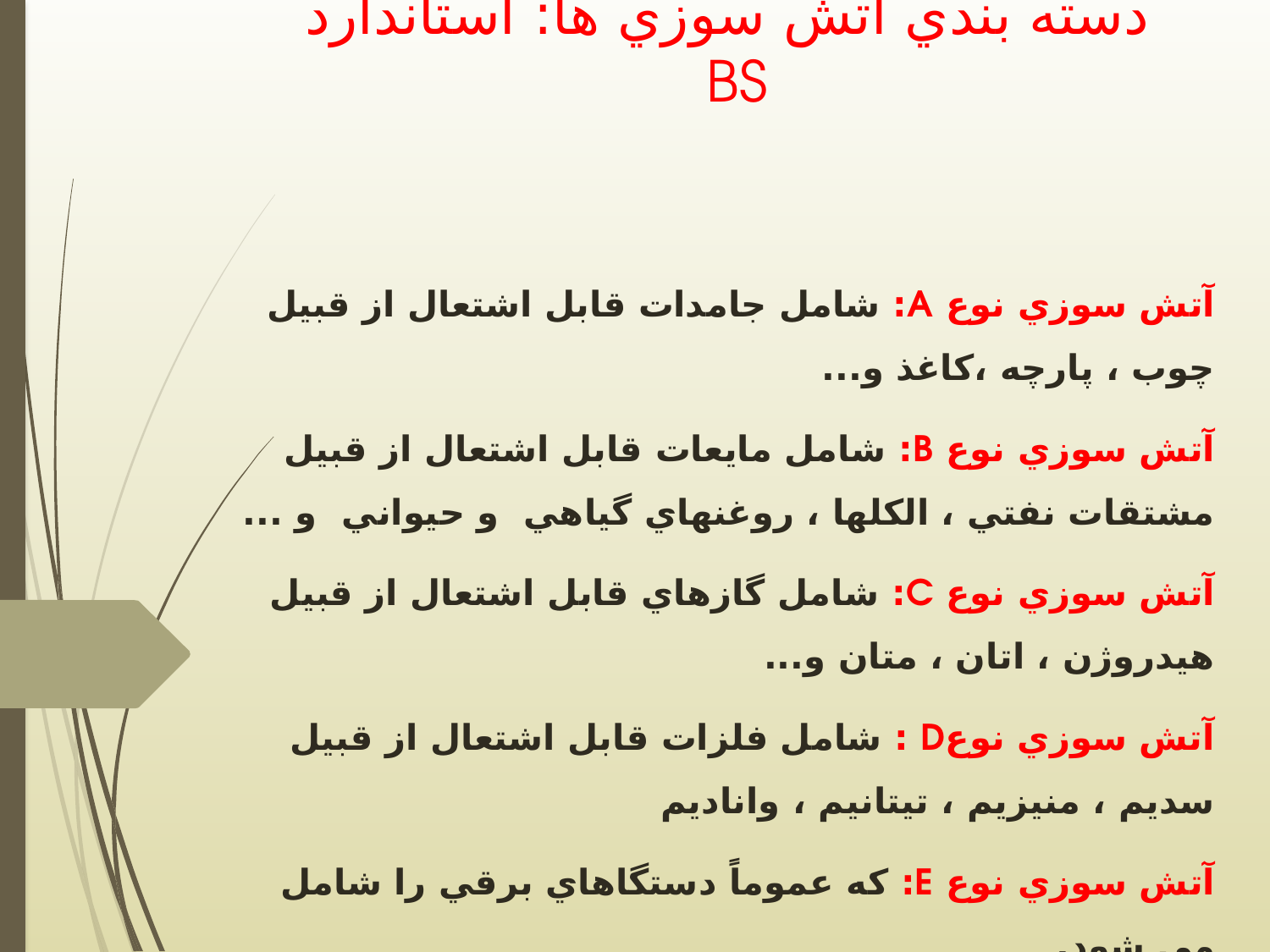

# دسته بندي آتش سوزي ها: استاندارد BS
آتش سوزي نوع A: شامل جامدات قابل اشتعال از قبيل چوب ، پارچه ،كاغذ و...
آتش سوزي نوع B: شامل مايعات قابل اشتعال از قبيل مشتقات نفتي ، الكلها ، روغنهاي گياهي  و حيواني  و ...
آتش سوزي نوع C: شامل گازهاي قابل اشتعال از قبيل هيدروژن ، اتان ، متان و...
آتش سوزي نوعD : شامل فلزات قابل اشتعال از قبيل سديم ، منيزيم ، تيتانيم ، واناديم
آتش سوزي نوع E: كه عموماً دستگاهاي برقي را شامل مي شود.